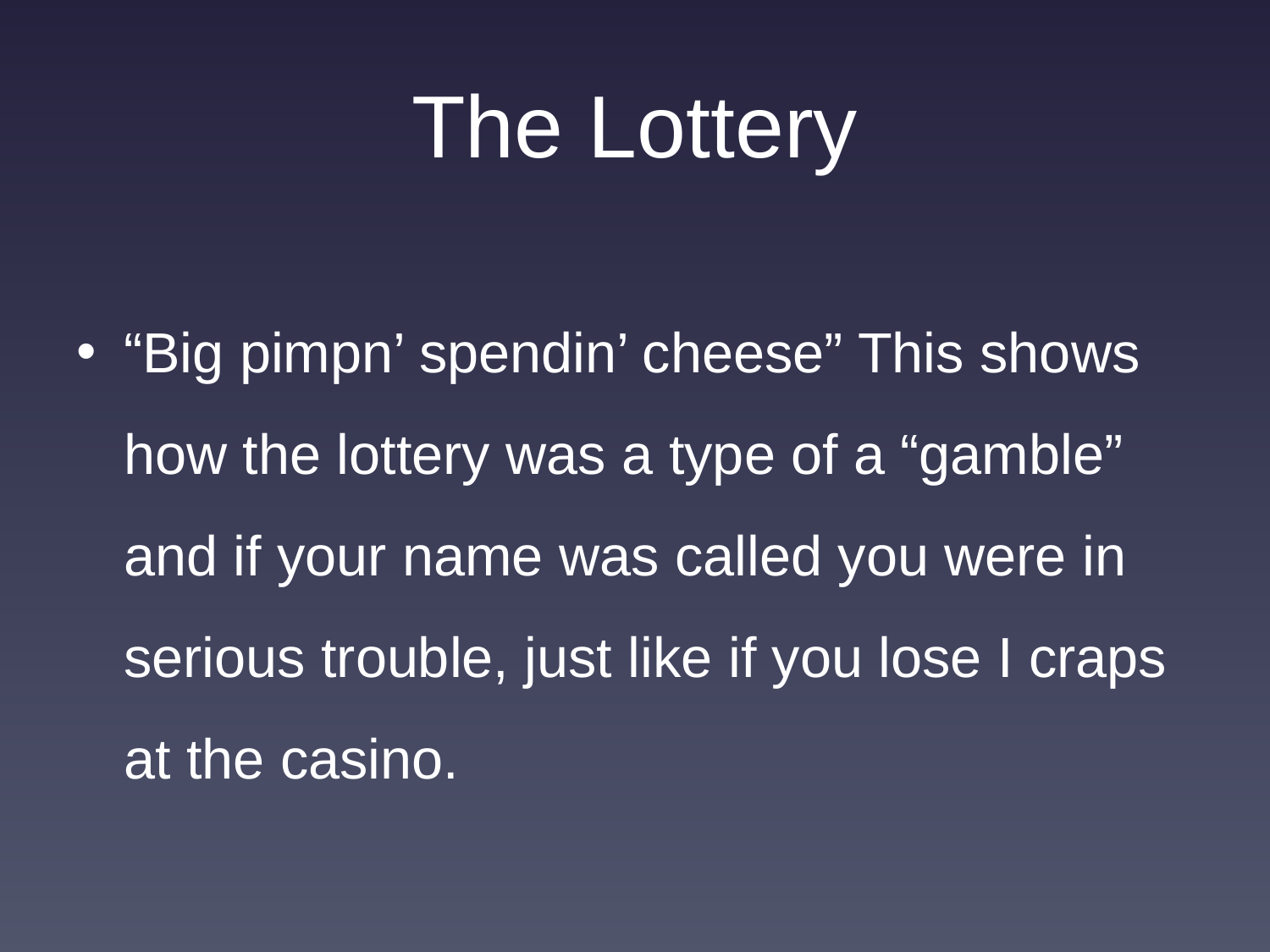

# The Lottery
“Big pimpn’ spendin’ cheese” This shows how the lottery was a type of a “gamble” and if your name was called you were in serious trouble, just like if you lose I craps at the casino.